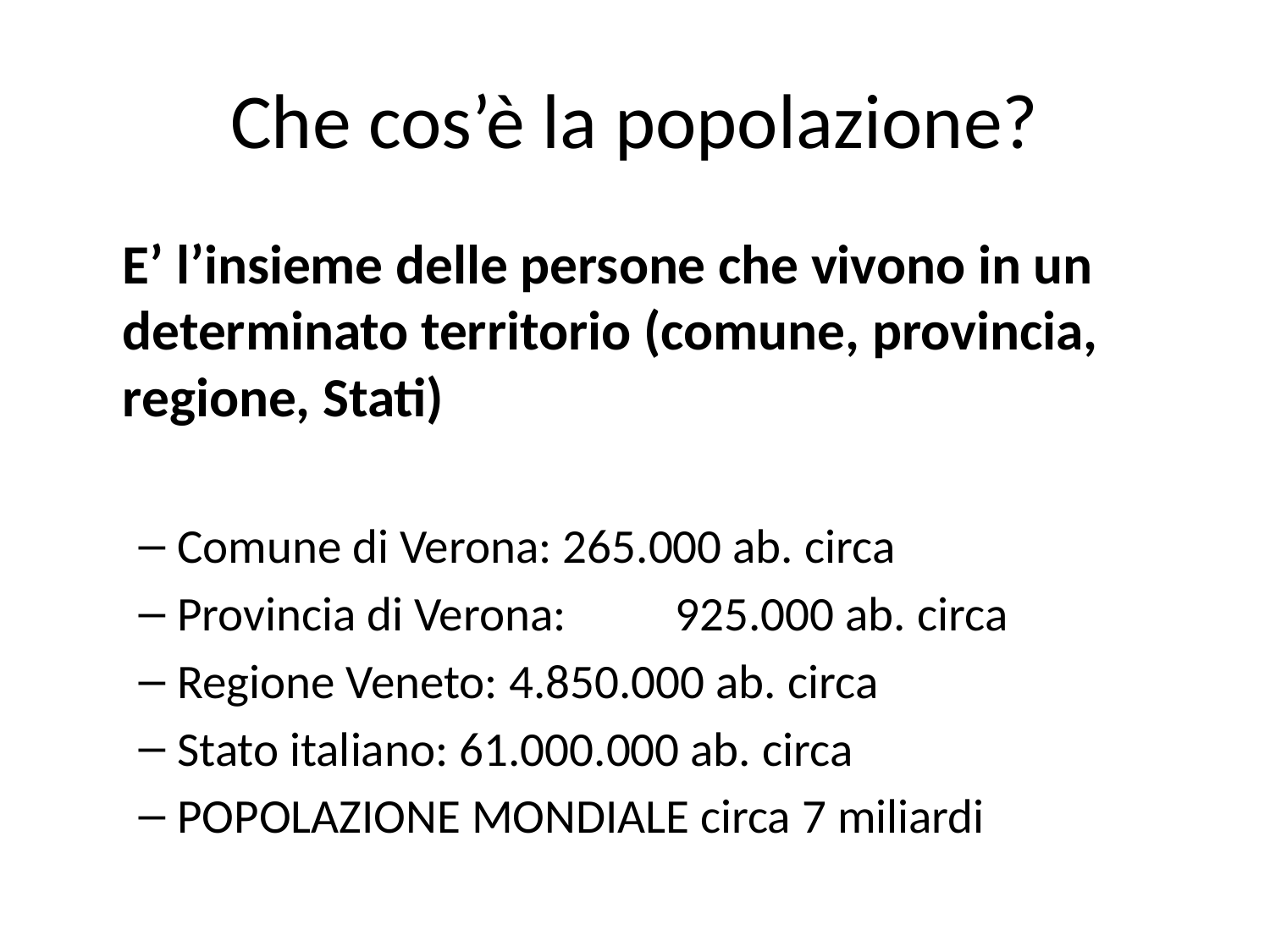

# Che cos’è la popolazione?
	E’ l’insieme delle persone che vivono in un determinato territorio (comune, provincia, regione, Stati)

Comune di Verona: 265.000 ab. circa
Provincia di Verona:	925.000 ab. circa
Regione Veneto: 4.850.000 ab. circa
Stato italiano: 61.000.000 ab. circa
POPOLAZIONE MONDIALE circa 7 miliardi